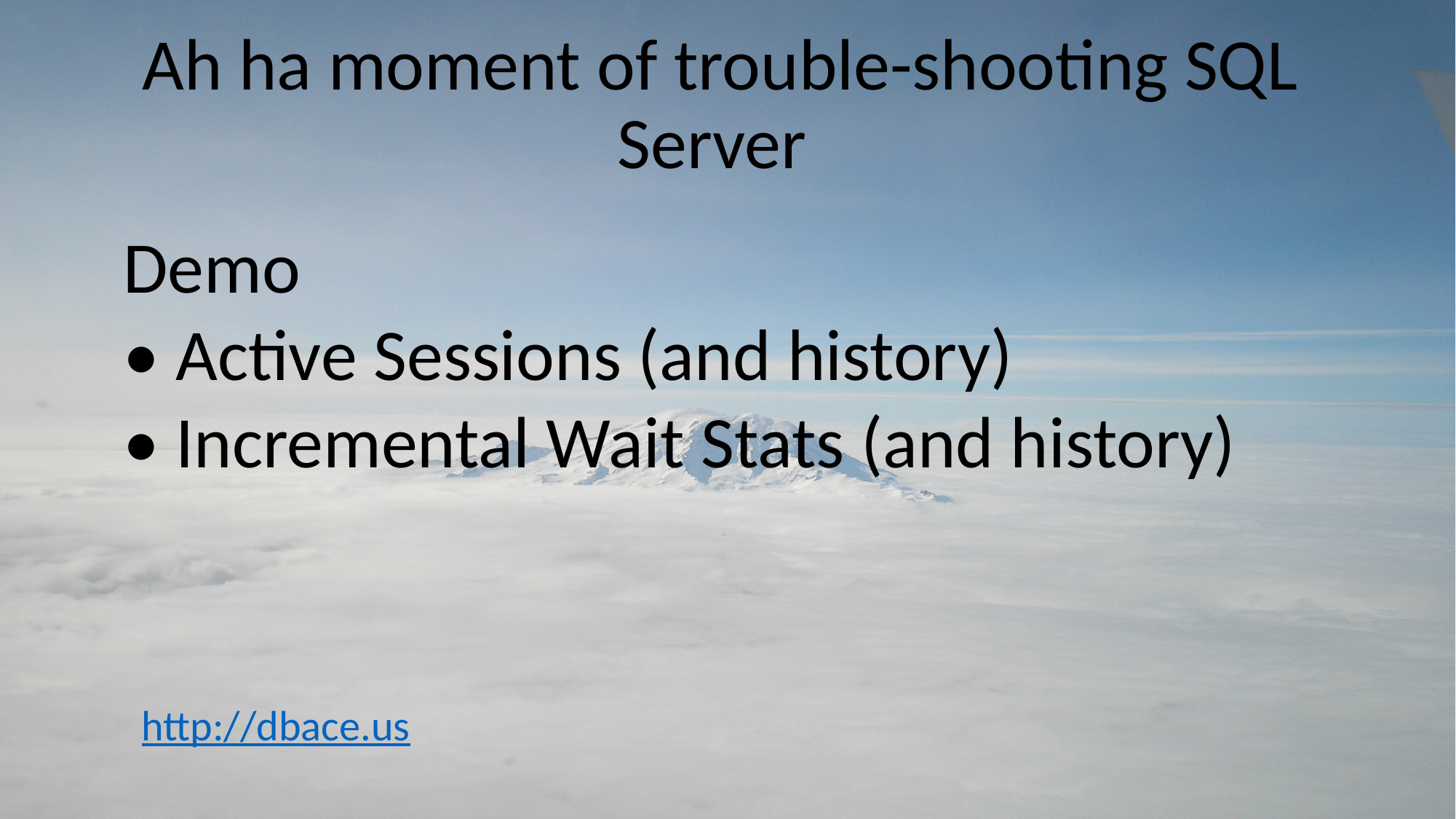

# Ah ha moment of trouble-shooting SQL Server
Demo
• Active Sessions (and history)
• Incremental Wait Stats (and history)
http://dbace.us